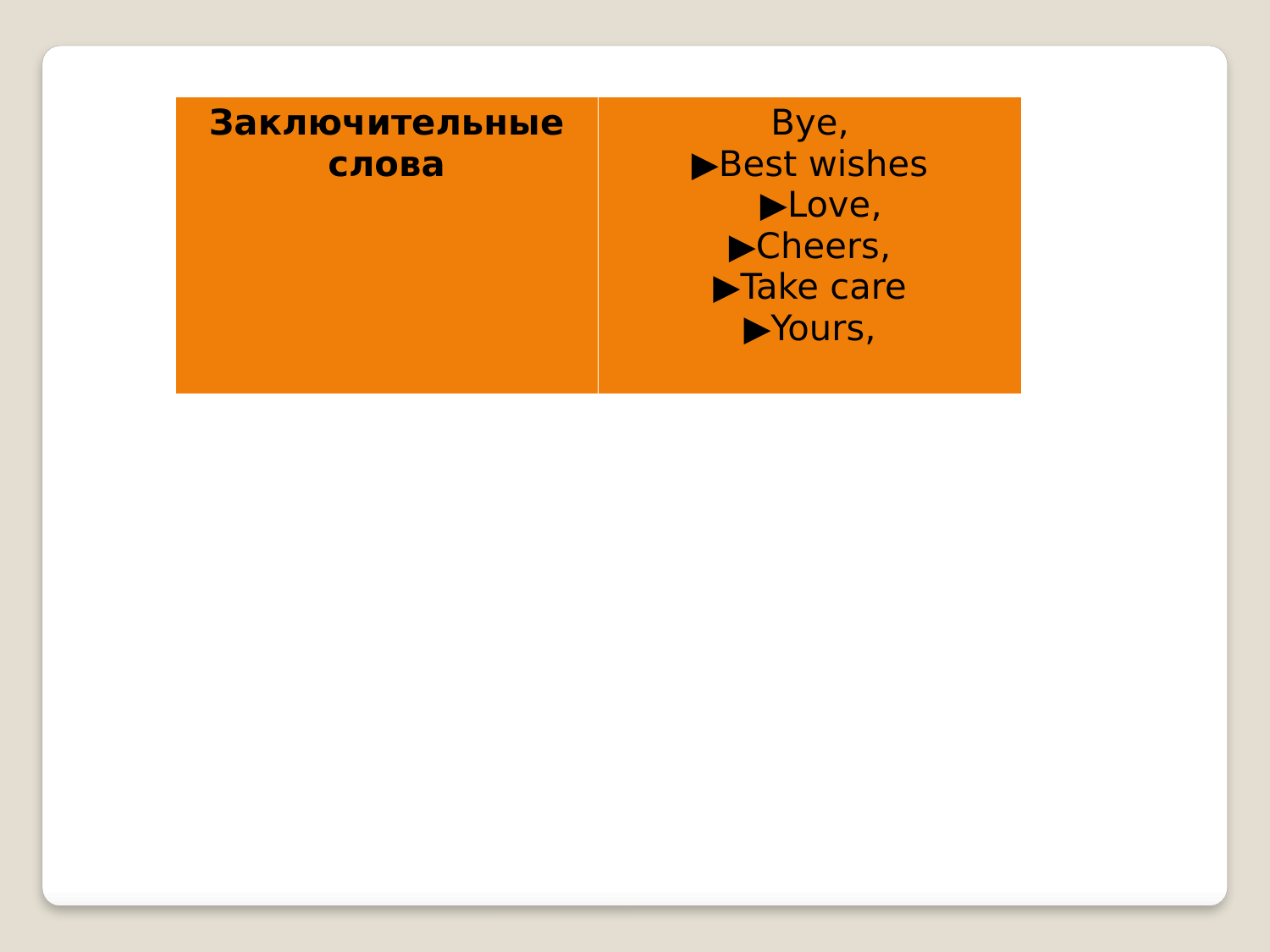

| Заключительные слова | Bye, ▶️Best wishes ▶️Love, ▶️Cheers, ▶️Take care ▶️Yours, |
| --- | --- |